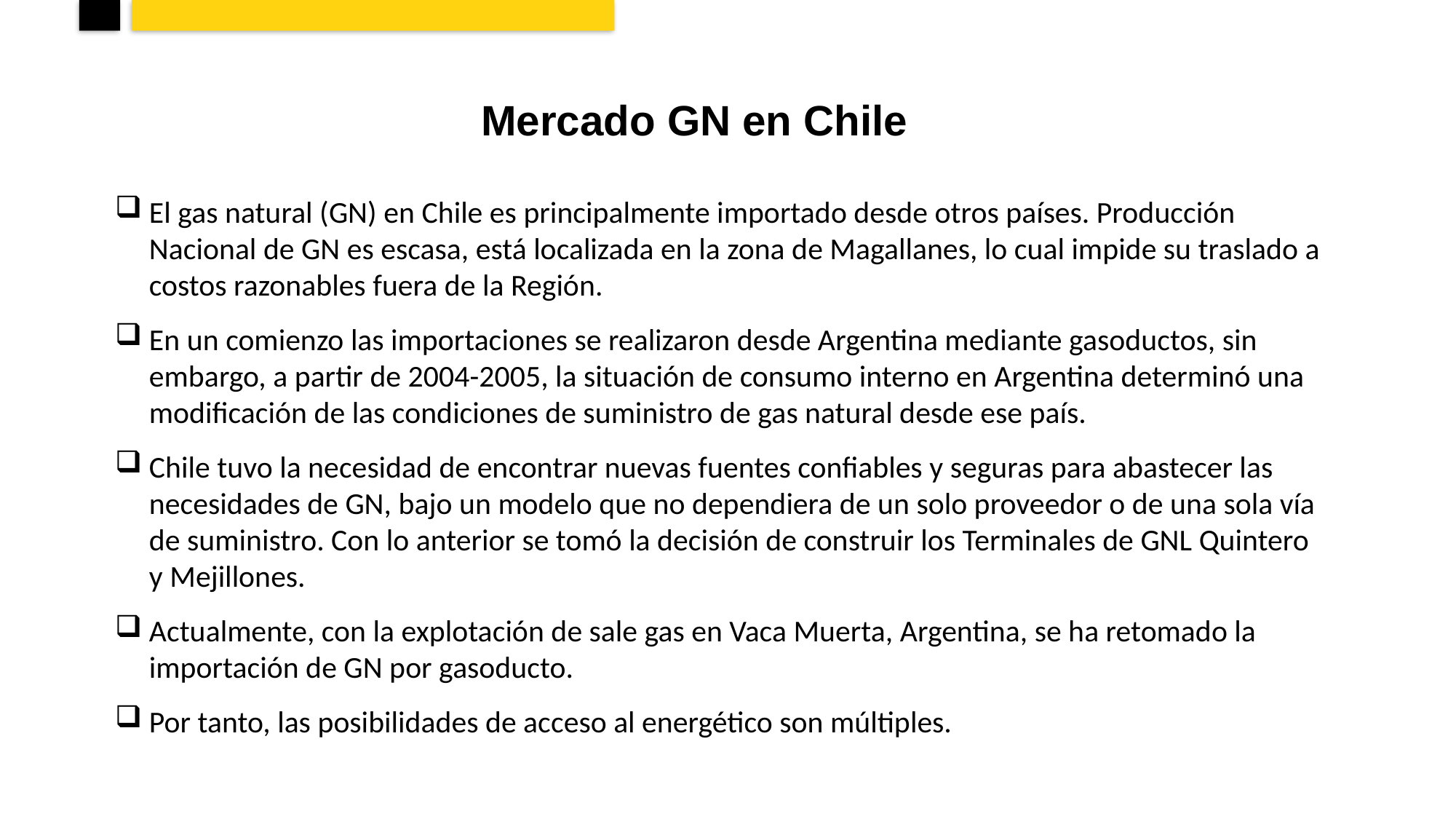

# Mercado GN en Chile
El gas natural (GN) en Chile es principalmente importado desde otros países. Producción Nacional de GN es escasa, está localizada en la zona de Magallanes, lo cual impide su traslado a costos razonables fuera de la Región.
En un comienzo las importaciones se realizaron desde Argentina mediante gasoductos, sin embargo, a partir de 2004-2005, la situación de consumo interno en Argentina determinó una modificación de las condiciones de suministro de gas natural desde ese país.
Chile tuvo la necesidad de encontrar nuevas fuentes confiables y seguras para abastecer las necesidades de GN, bajo un modelo que no dependiera de un solo proveedor o de una sola vía de suministro. Con lo anterior se tomó la decisión de construir los Terminales de GNL Quintero y Mejillones.
Actualmente, con la explotación de sale gas en Vaca Muerta, Argentina, se ha retomado la importación de GN por gasoducto.
Por tanto, las posibilidades de acceso al energético son múltiples.